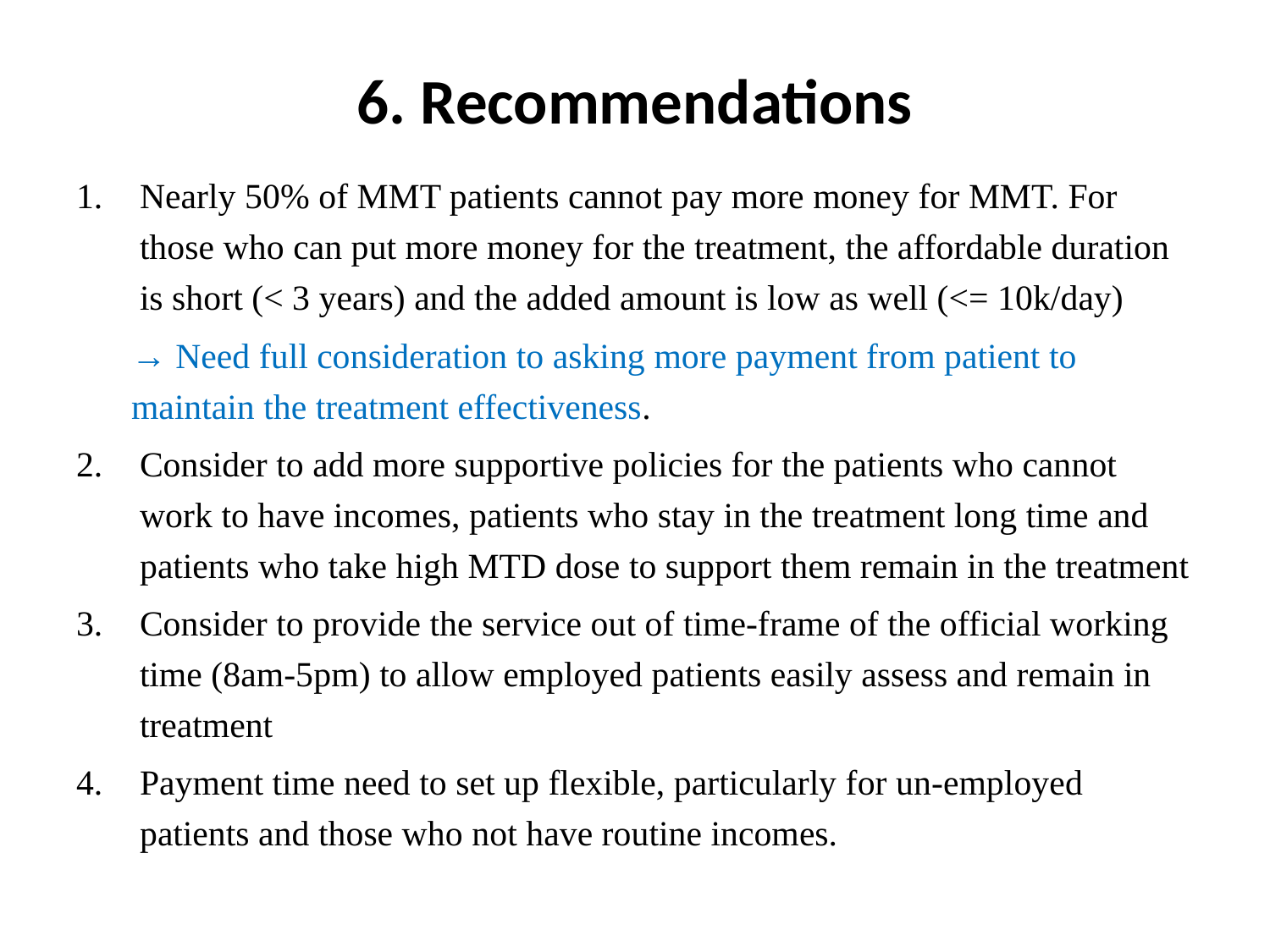

# 6. Recommendations
Nearly 50% of MMT patients cannot pay more money for MMT. For those who can put more money for the treatment, the affordable duration is short (< 3 years) and the added amount is low as well (<= 10k/day)
→ Need full consideration to asking more payment from patient to maintain the treatment effectiveness.
Consider to add more supportive policies for the patients who cannot work to have incomes, patients who stay in the treatment long time and patients who take high MTD dose to support them remain in the treatment
Consider to provide the service out of time-frame of the official working time (8am-5pm) to allow employed patients easily assess and remain in treatment
Payment time need to set up flexible, particularly for un-employed patients and those who not have routine incomes.